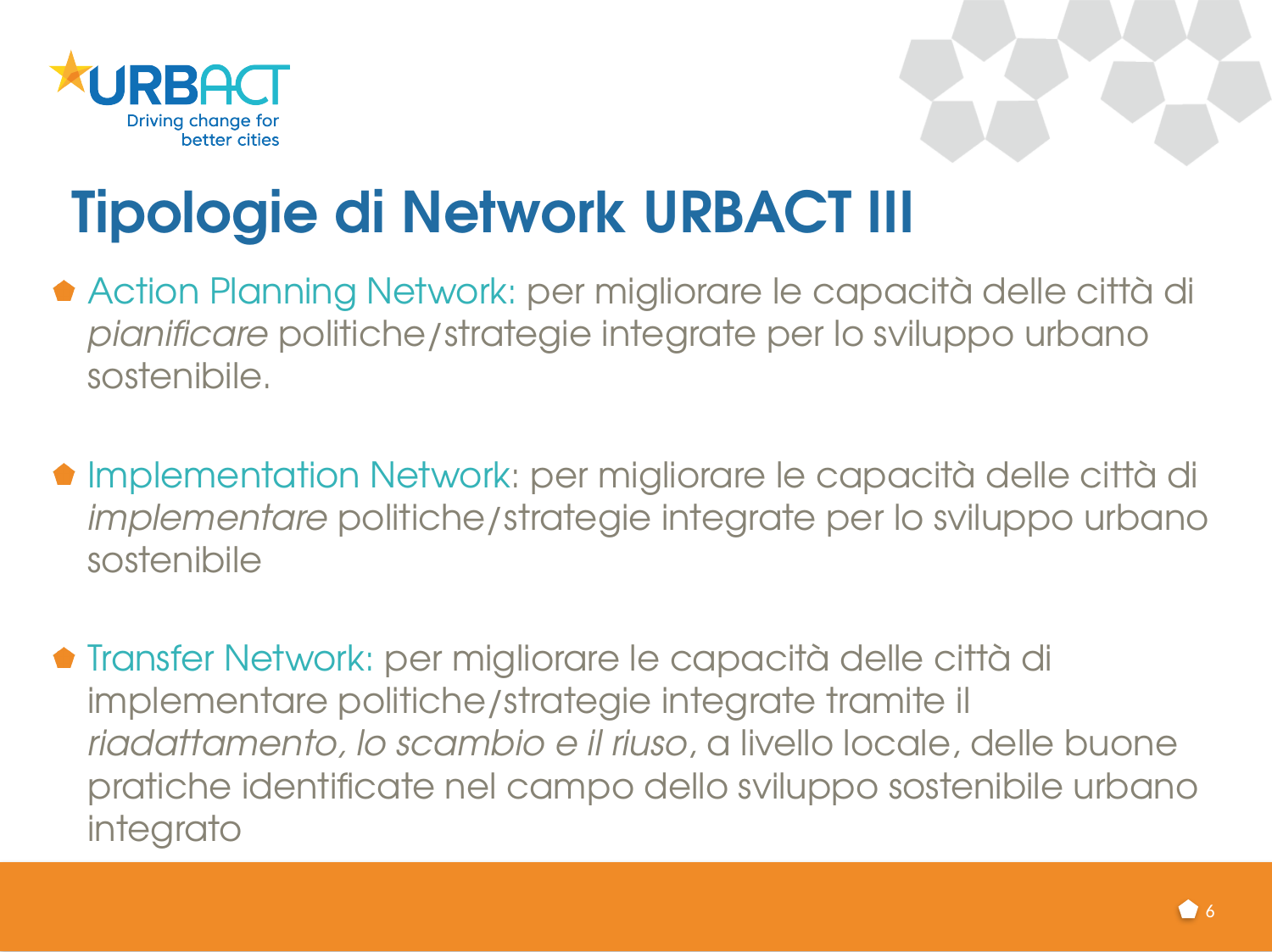

Tipologie di Network URBACT III
Action Planning Network: per migliorare le capacità delle città di pianificare politiche/strategie integrate per lo sviluppo urbano sostenibile.

Implementation Network: per migliorare le capacità delle città di implementare politiche/strategie integrate per lo sviluppo urbano sostenibile

Transfer Network: per migliorare le capacità delle città di implementare politiche/strategie integrate tramite il riadattamento, lo scambio e il riuso, a livello locale, delle buone pratiche identificate nel campo dello sviluppo sostenibile urbano integrato

6